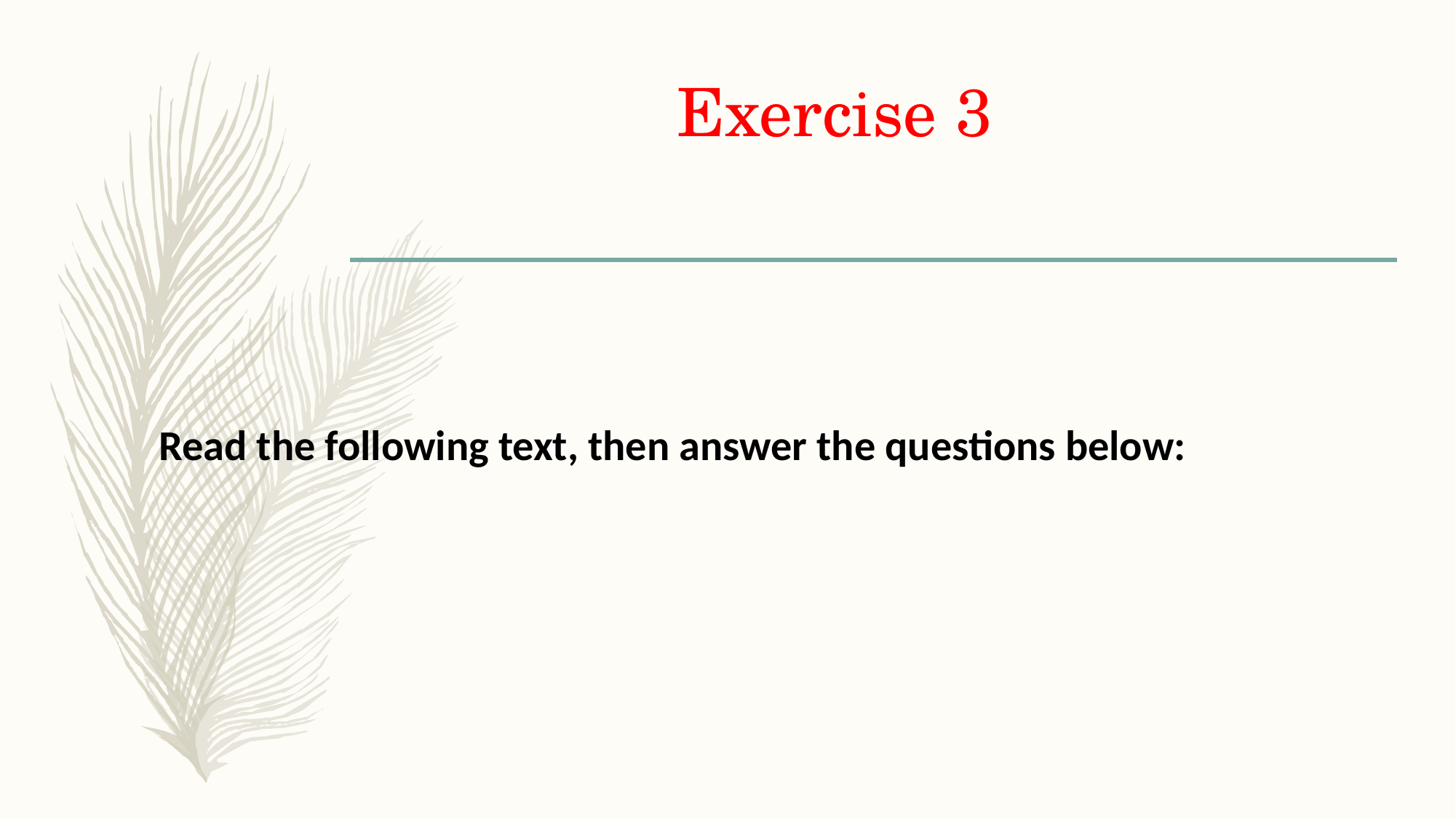

# Exercise 3
Read the following text, then answer the questions below: